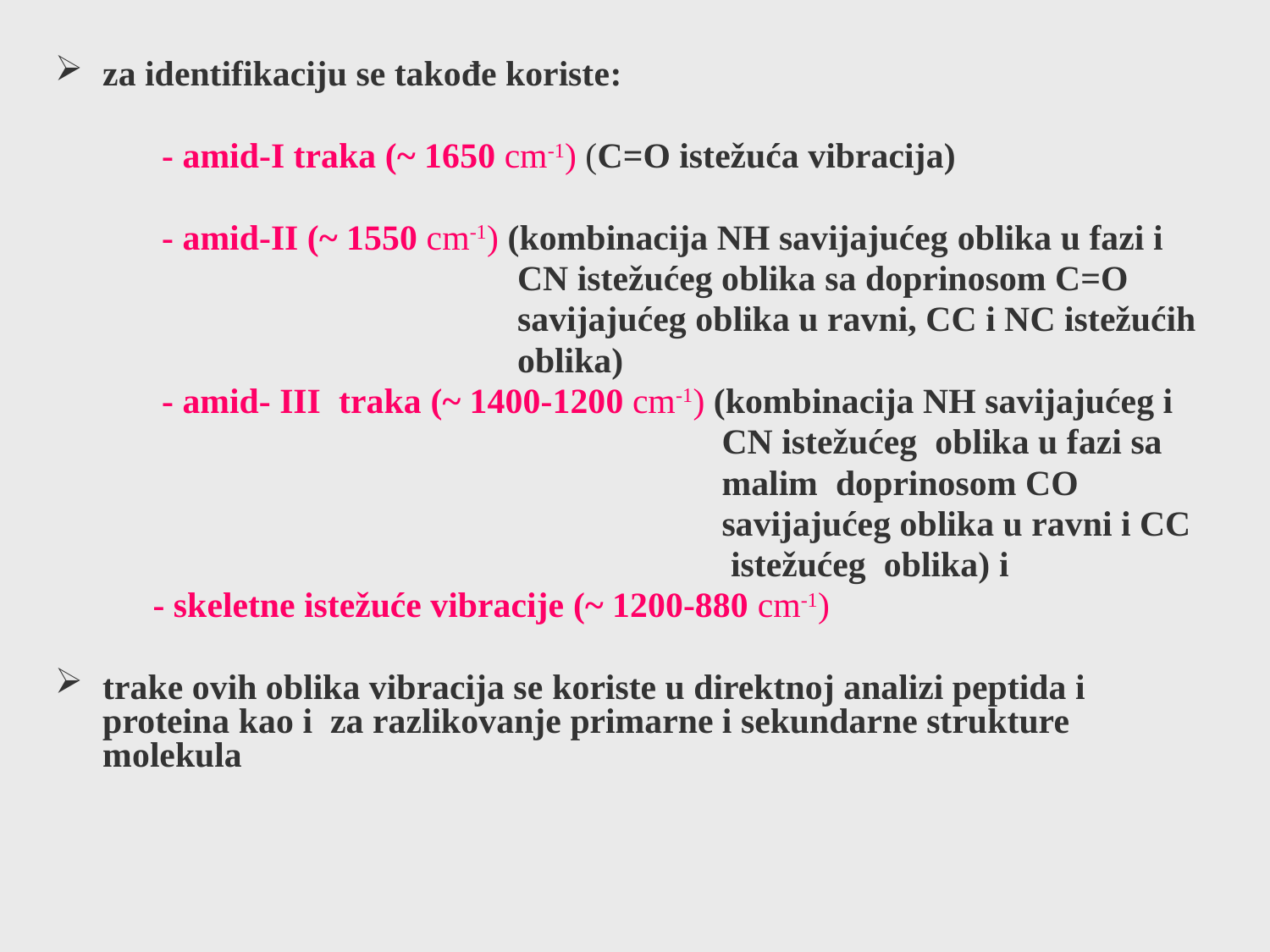

za identifikaciju se takođe koriste:

            - amid-I traka (~ 1650 cm-1) (C=O istežuća vibracija)

            - amid-II (~ 1550 cm-1) (kombinacija NH savijajućeg oblika u fazi i
                                                    CN istežućeg oblika sa doprinosom C=O
                                                    savijajućeg oblika u ravni, CC i NC istežućih
                                                    oblika)
            - amid- III  traka (~ 1400-1200 cm-1) (kombinacija NH savijajućeg i
                                                                           CN istežućeg  oblika u fazi sa
                                                                           malim  doprinosom CO
                                                                           savijajućeg oblika u ravni i CC
                                                                            istežućeg  oblika) i
           - skeletne istežuće vibracije (~ 1200-880 cm-1)

trake ovih oblika vibracija se koriste u direktnoj analizi peptida i proteina kao i  za razlikovanje primarne i sekundarne strukture molekula